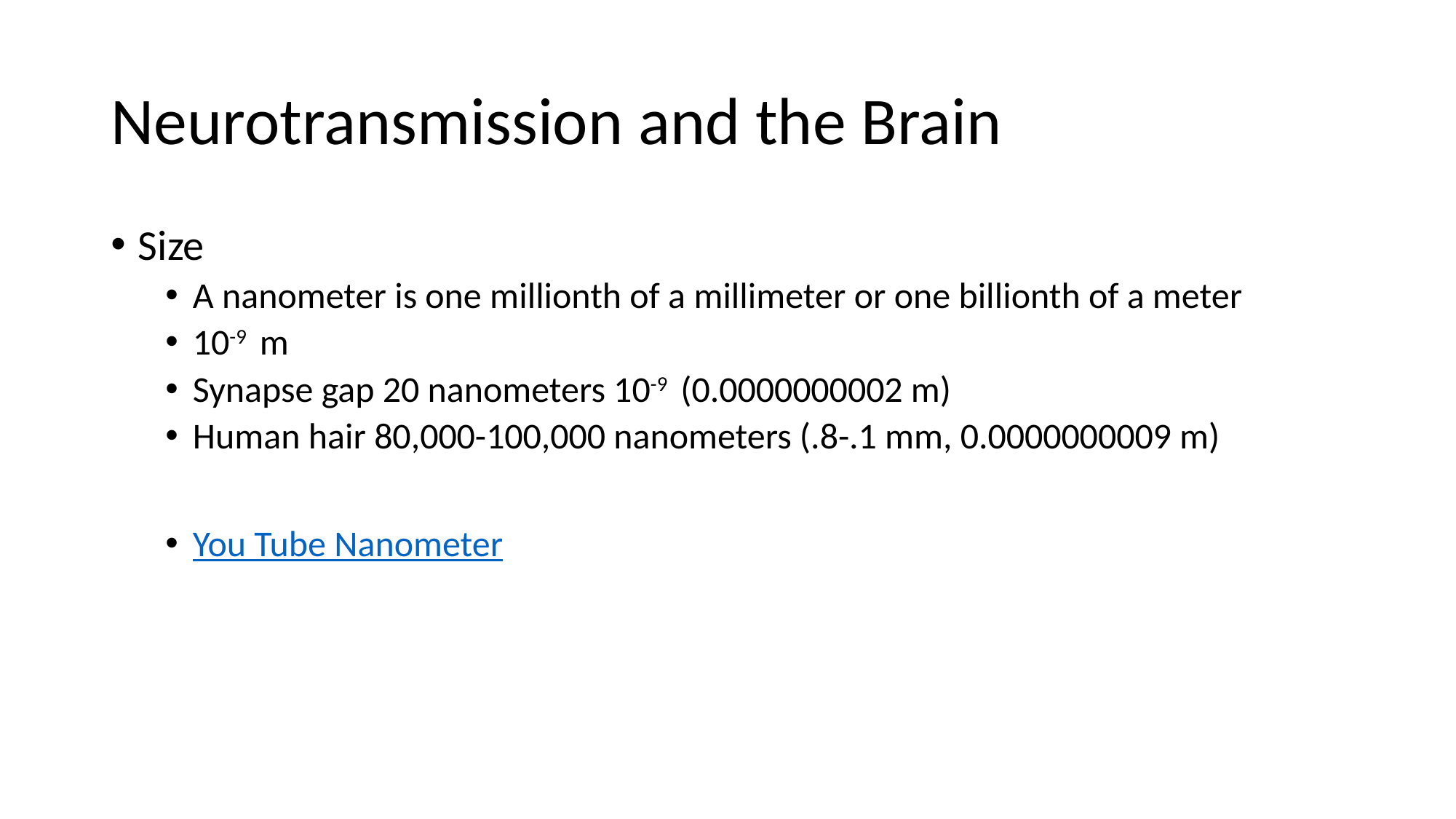

# Neurotransmission and the Brain
Size
A nanometer is one millionth of a millimeter or one billionth of a meter
10-9  m
Synapse gap 20 nanometers 10-9  (0.0000000002 m)
Human hair 80,000-100,000 nanometers (.8-.1 mm, 0.0000000009 m)

You Tube Nanometer